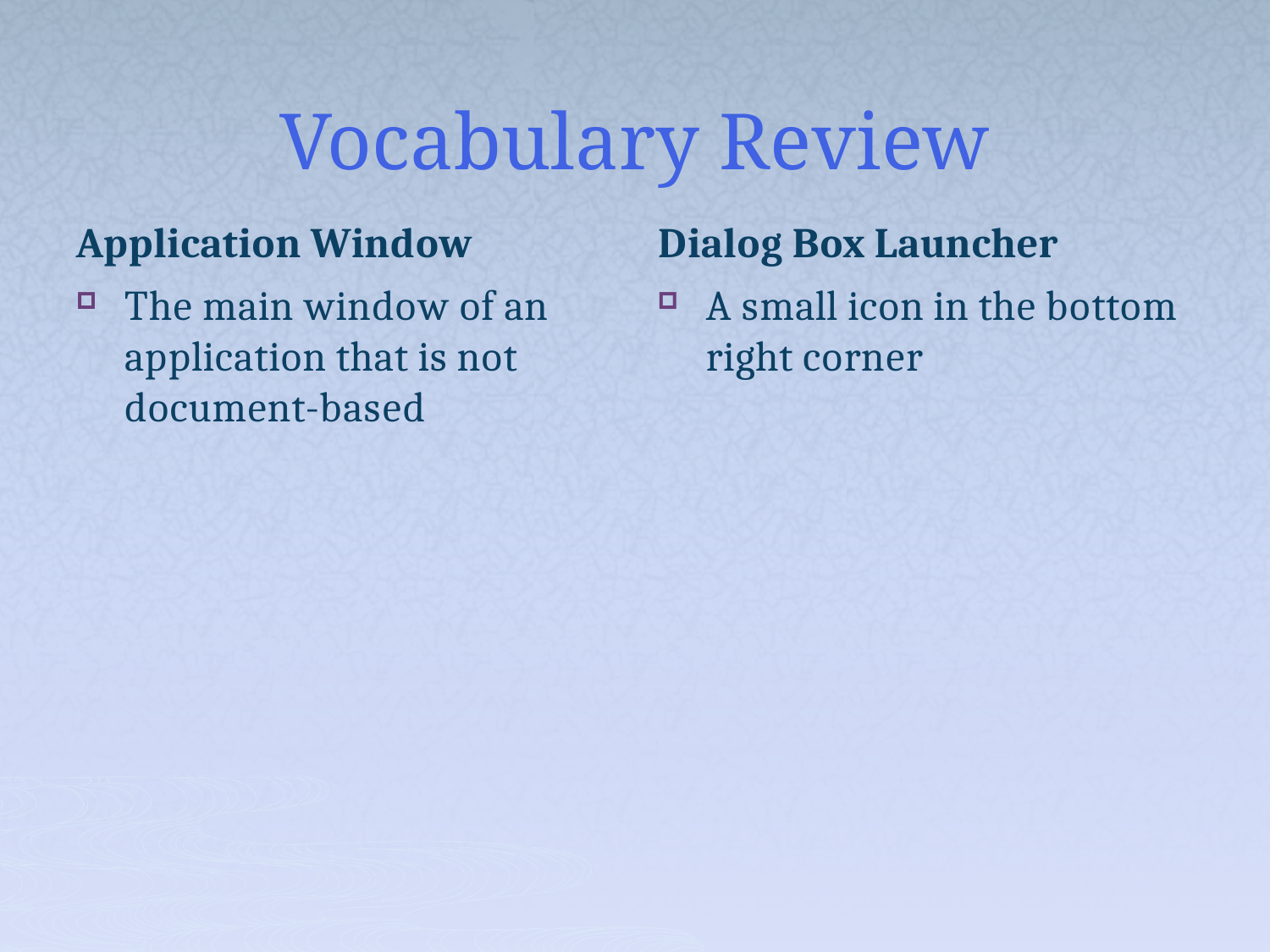

# Vocabulary Review
Application Window
Dialog Box Launcher
The main window of an application that is not document-based
A small icon in the bottom right corner